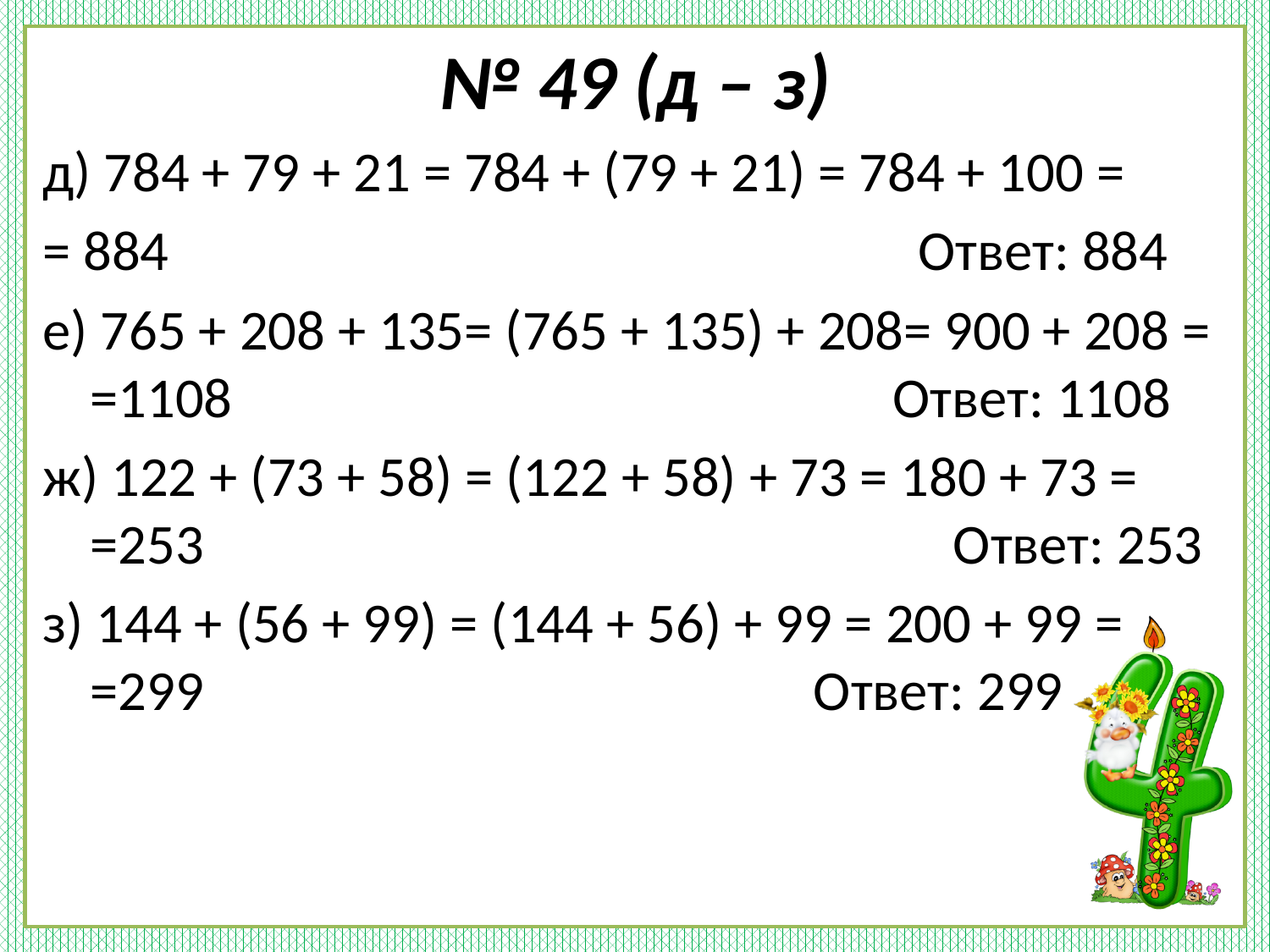

# № 49 (д – з)
д) 784 + 79 + 21 = 784 + (79 + 21) = 784 + 100 =
= 884                                                           Ответ: 884
е) 765 + 208 + 135= (765 + 135) + 208= 900 + 208 = =1108                                                    Ответ: 1108
ж) 122 + (73 + 58) = (122 + 58) + 73 = 180 + 73 = =253                                                           Ответ: 253
з) 144 + (56 + 99) = (144 + 56) + 99 = 200 + 99 = =299                                                Ответ: 299